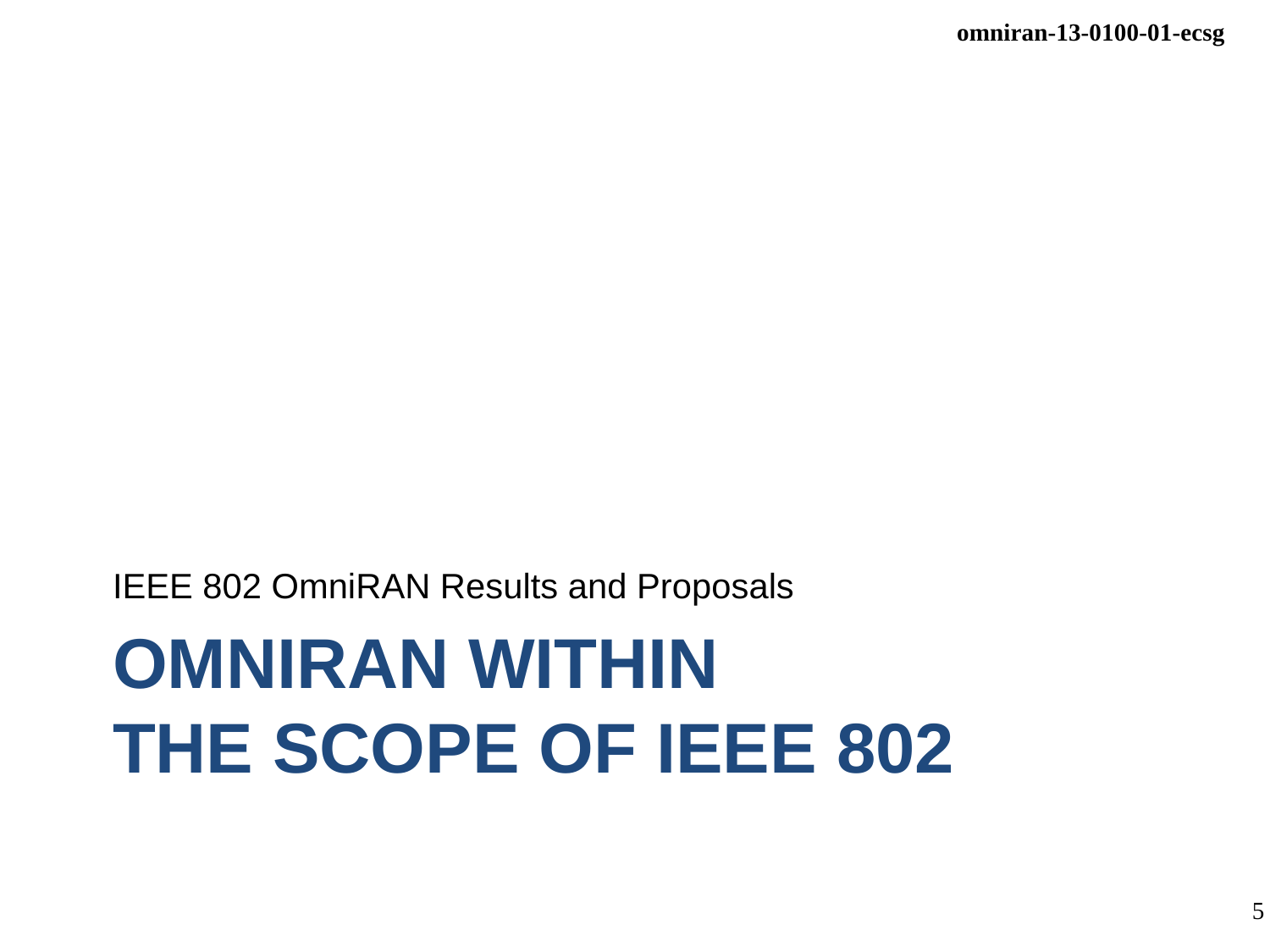

IEEE 802 OmniRAN Results and Proposals
# OmniRAN WITHIN The SCOPE of IEEE 802